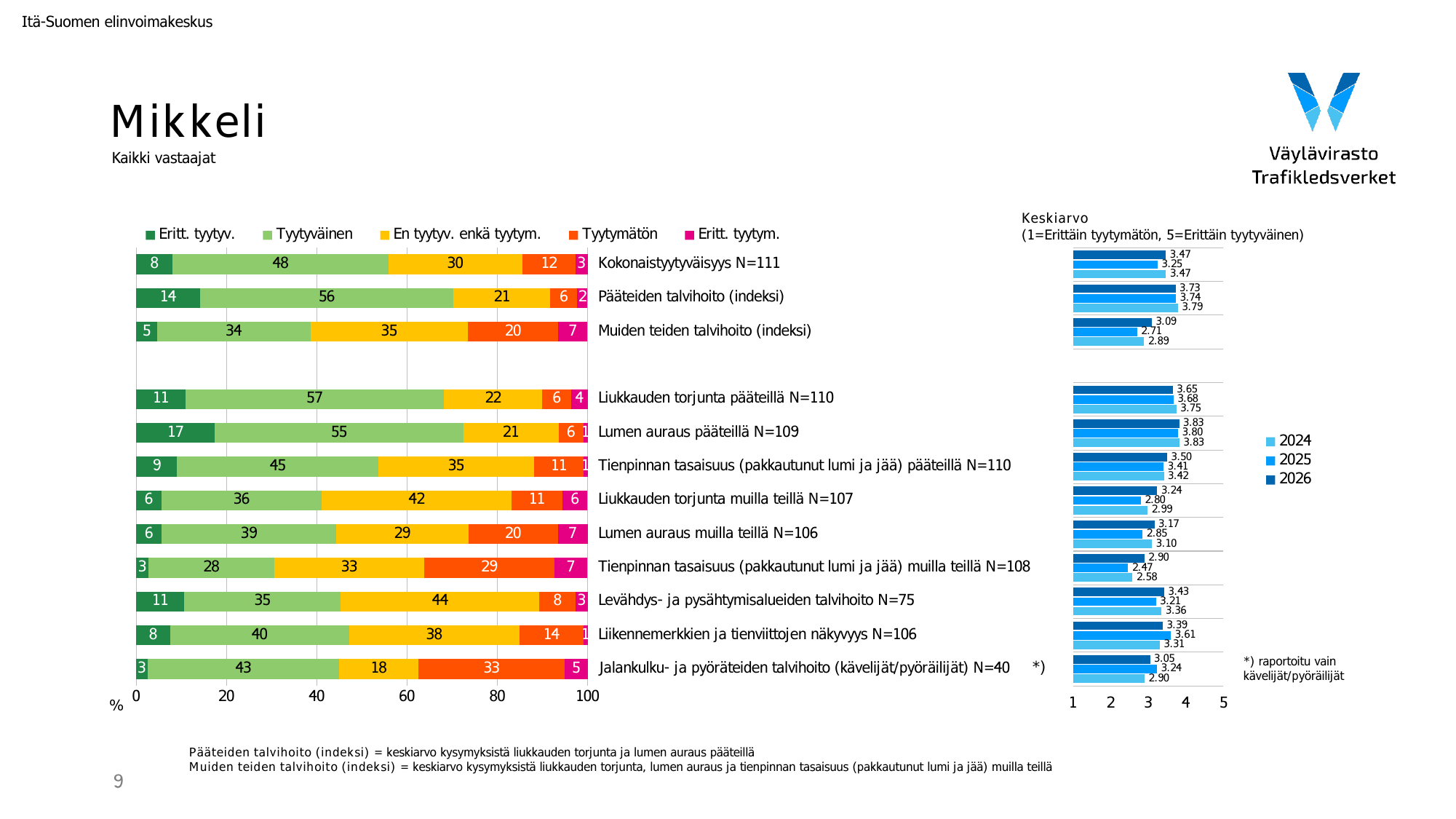

Itä-Suomen elinvoimakeskus
# Mikkeli
Kaikki vastaajat
Keskiarvo
(1=Erittäin tyytymätön, 5=Erittäin tyytyväinen)

### Chart

| Category | Eritt. tyytyv. | Tyytyväinen | En tyytyv. enkä tyytym. | Tyytymätön | Eritt. tyytym. |
|---|---|---|---|---|---|
| Kokonaistyytyväisyys N=111 | 8.108108108108109 | 47.74774774774775 | 29.72972972972973 | 11.711711711711711 | 2.7027027027027026 |
| Pääteiden talvihoito (indeksi) | 14.155251141552512 | 56.16438356164384 | 21.461187214611872 | 5.936073059360731 | 2.2831050228310503 |
| Muiden teiden talvihoito (indeksi) | 4.672897196261682 | 33.95638629283489 | 34.890965732087224 | 19.937694704049843 | 6.542056074766355 |
|  | None | None | None | None | None |
| Liukkauden torjunta pääteillä N=110 | 10.909090909090908 | 57.27272727272727 | 21.818181818181817 | 6.363636363636363 | 3.6363636363636362 |
| Lumen auraus pääteillä N=109 | 17.431192660550458 | 55.04587155963303 | 21.100917431192663 | 5.5045871559633035 | 0.9174311926605505 |
| Tienpinnan tasaisuus (pakkautunut lumi ja jää) pääteillä N=110 | 9.090909090909092 | 44.54545454545455 | 34.54545454545455 | 10.909090909090908 | 0.9090909090909091 |
| Liukkauden torjunta muilla teillä N=107 | 5.607476635514018 | 35.51401869158878 | 42.05607476635514 | 11.214953271028037 | 5.607476635514018 |
| Lumen auraus muilla teillä N=106 | 5.660377358490567 | 38.67924528301887 | 29.245283018867923 | 19.81132075471698 | 6.60377358490566 |
| Tienpinnan tasaisuus (pakkautunut lumi ja jää) muilla teillä N=108 | 2.7777777777777777 | 27.77777777777778 | 33.33333333333333 | 28.703703703703702 | 7.4074074074074066 |
| Levähdys- ja pysähtymisalueiden talvihoito N=75 | 10.666666666666668 | 34.66666666666667 | 44.0 | 8.0 | 2.666666666666667 |
| Liikennemerkkien ja tienviittojen näkyvyys N=106 | 7.547169811320755 | 39.62264150943396 | 37.735849056603776 | 14.150943396226415 | 0.9433962264150944 |
| Jalankulku- ja pyöräteiden talvihoito (kävelijät/pyöräilijät) N=40 | 2.5 | 42.5 | 17.5 | 32.5 | 5.0 |

### Chart

| Category | 2026 | 2025 | 2024 |
|---|---|---|---|
*) raportoitu vain
kävelijät/pyöräilijät
*)
%
Pääteiden talvihoito (indeksi) = keskiarvo kysymyksistä liukkauden torjunta ja lumen auraus pääteillä
Muiden teiden talvihoito (indeksi) = keskiarvo kysymyksistä liukkauden torjunta, lumen auraus ja tienpinnan tasaisuus (pakkautunut lumi ja jää) muilla teillä

9